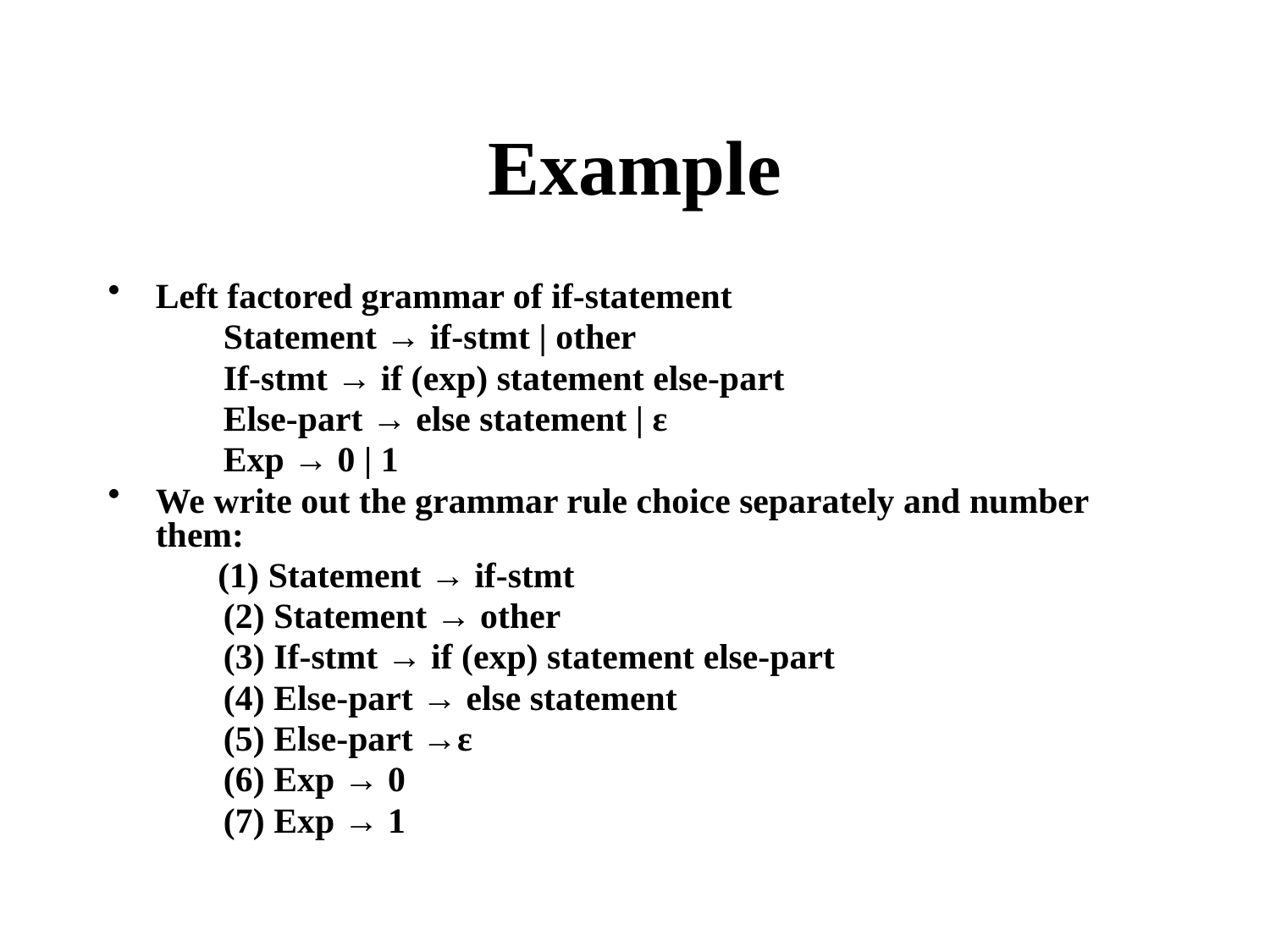

# Example
Left factored grammar of if-statement
             Statement → if-stmt | other
             If-stmt → if (exp) statement else-part
             Else-part → else statement | ε
             Exp → 0 | 1
We write out the grammar rule choice separately and number them:
	       (1) Statement → if-stmt
             (2) Statement → other
             (3) If-stmt → if (exp) statement else-part
             (4) Else-part → else statement
             (5) Else-part →ε
             (6) Exp → 0
             (7) Exp → 1